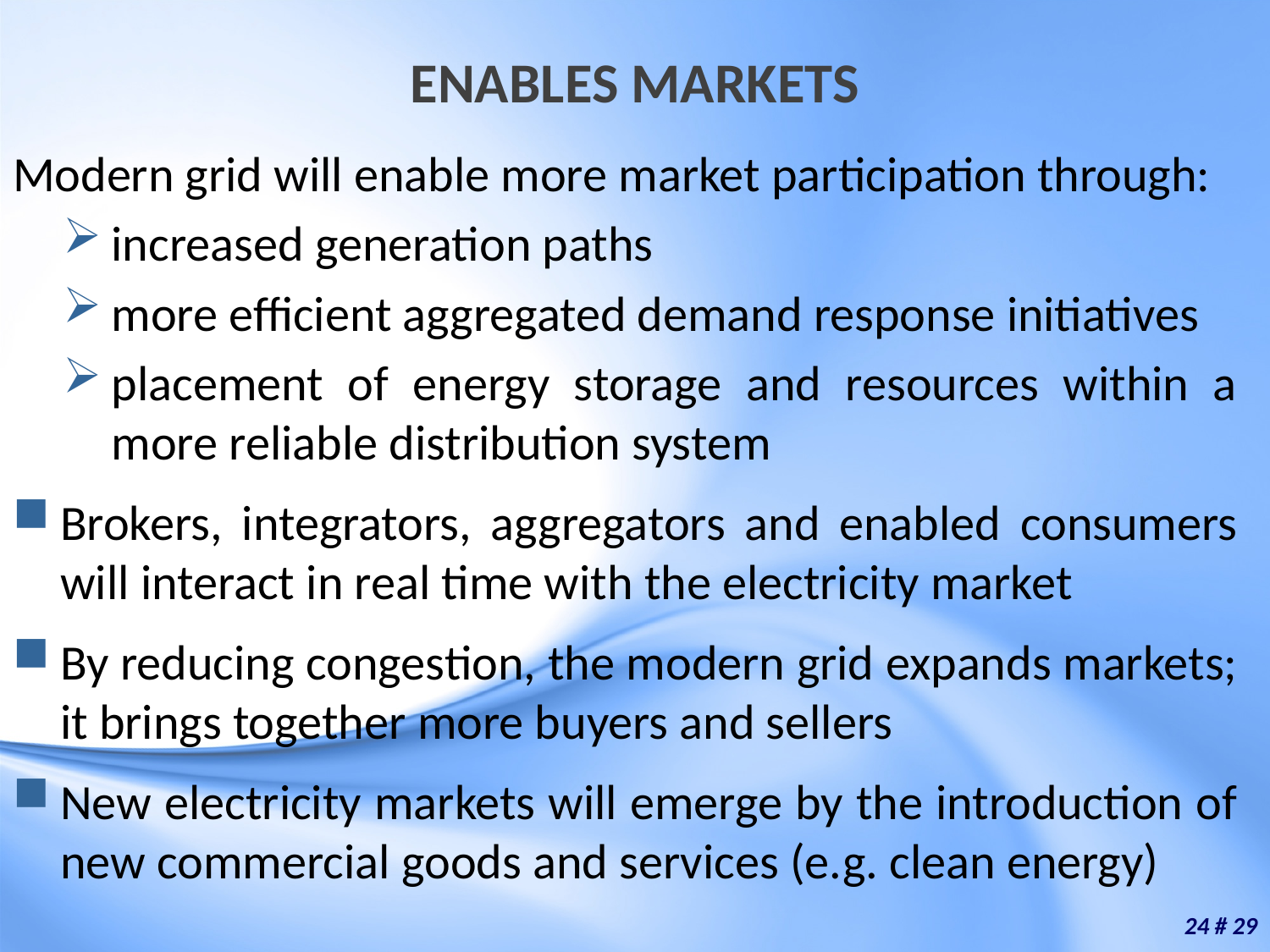

# ENABLES MARKETS
Modern grid will enable more market participation through:
increased generation paths
more efficient aggregated demand response initiatives
placement of energy storage and resources within a more reliable distribution system
Brokers, integrators, aggregators and enabled consumers will interact in real time with the electricity market
By reducing congestion, the modern grid expands markets; it brings together more buyers and sellers
New electricity markets will emerge by the introduction of new commercial goods and services (e.g. clean energy)
24 # 29